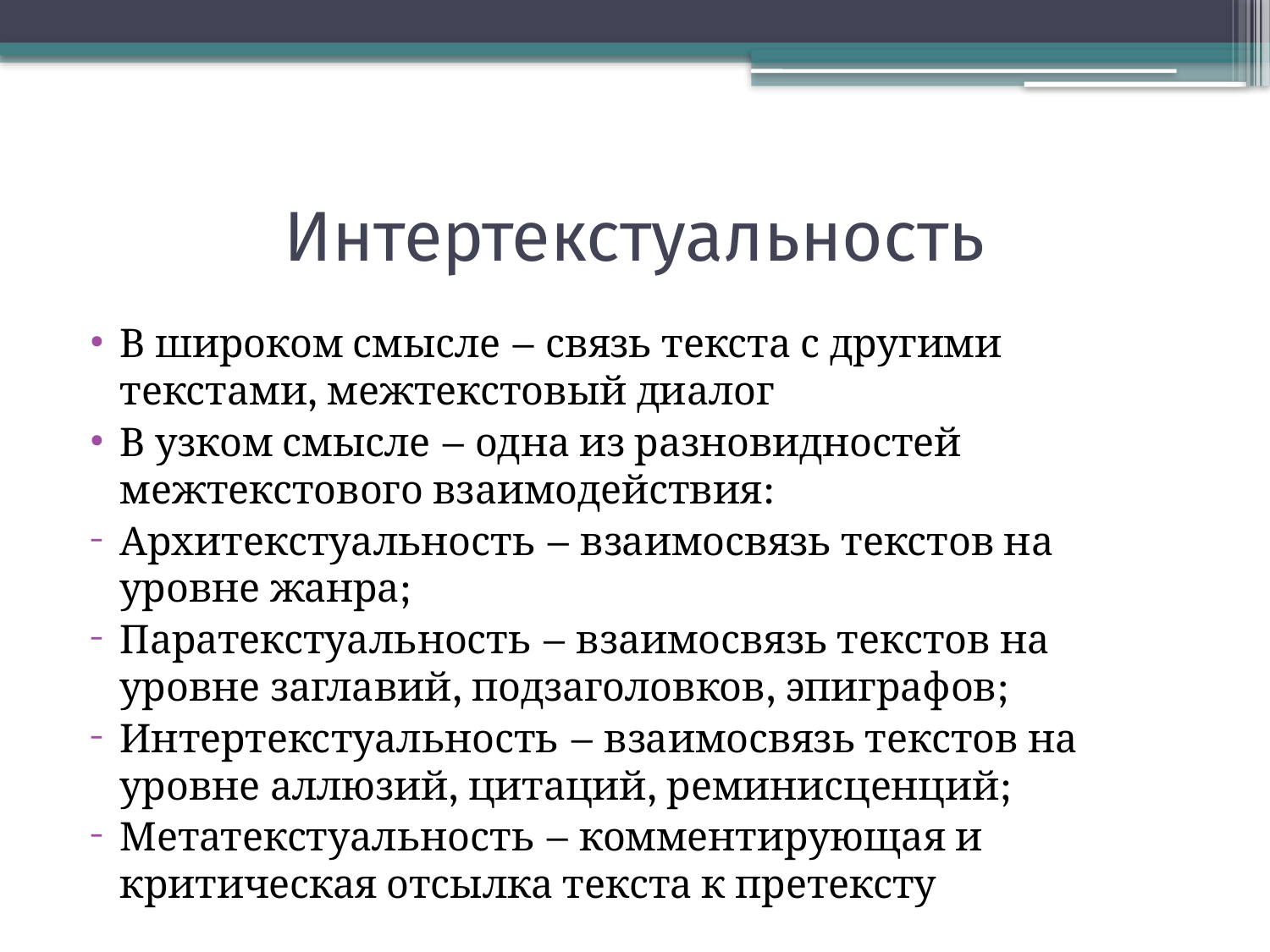

# Интертекстуальность
В широком смысле – связь текста с другими текстами, межтекстовый диалог
В узком смысле – одна из разновидностей межтекстового взаимодействия:
Архитекстуальность – взаимосвязь текстов на уровне жанра;
Паратекстуальность – взаимосвязь текстов на уровне заглавий, подзаголовков, эпиграфов;
Интертекстуальность – взаимосвязь текстов на уровне аллюзий, цитаций, реминисценций;
Метатекстуальность – комментирующая и критическая отсылка текста к претексту